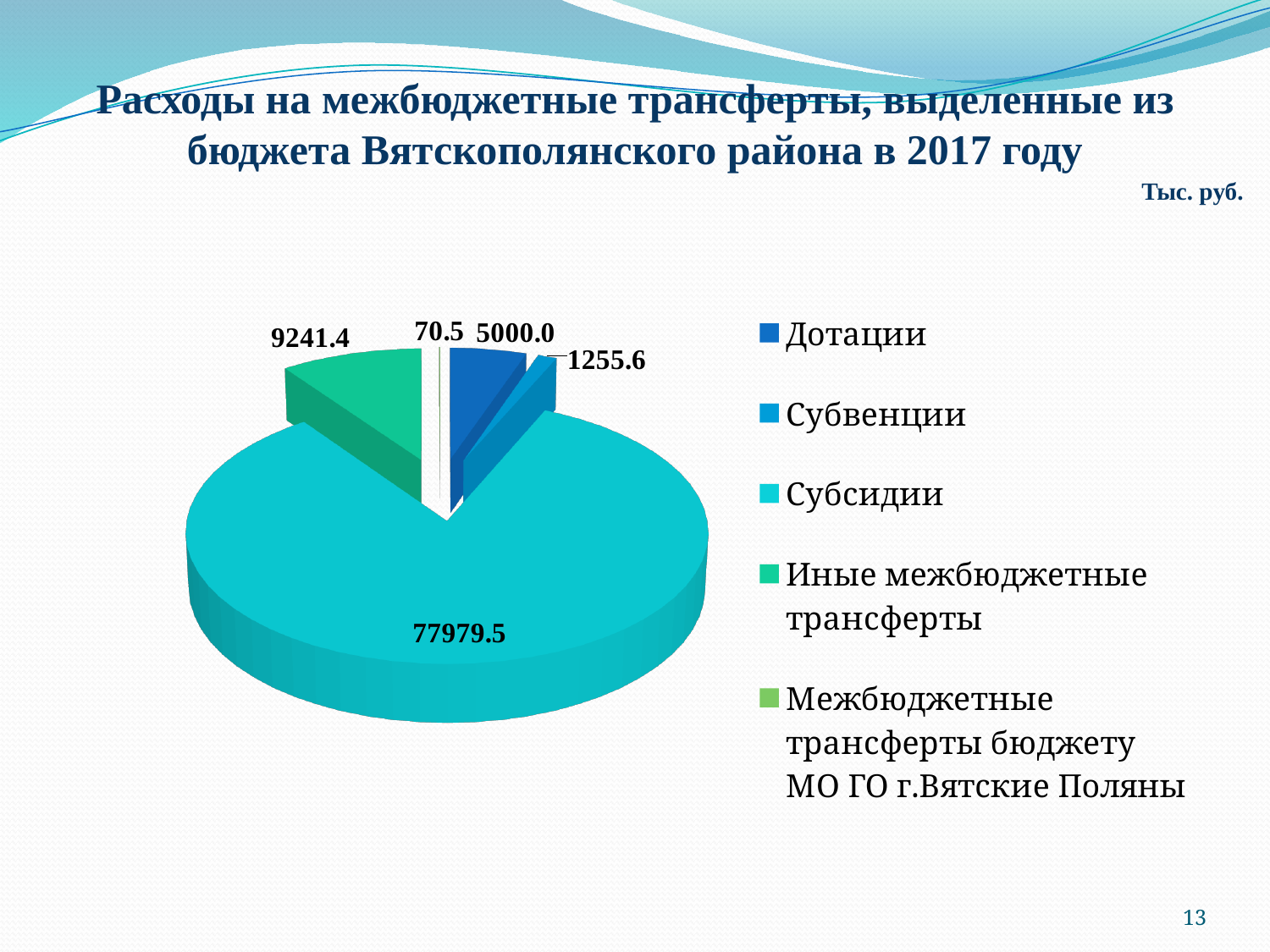

# Расходы на межбюджетные трансферты, выделенные из бюджета Вятскополянского района в 2017 году

[unsupported chart]

Тыс. руб.
13